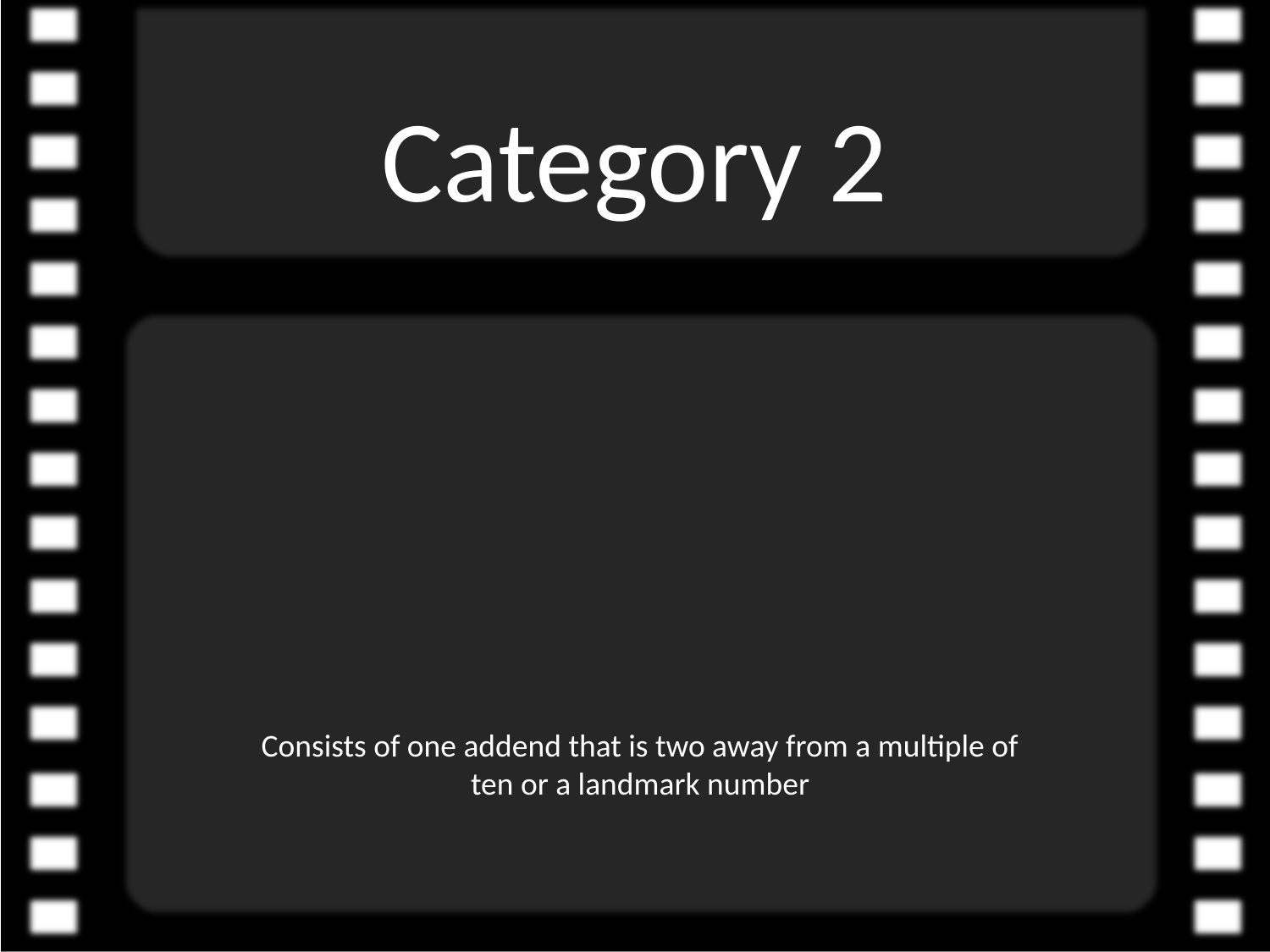

# Category 2
Consists of one addend that is two away from a multiple of ten or a landmark number